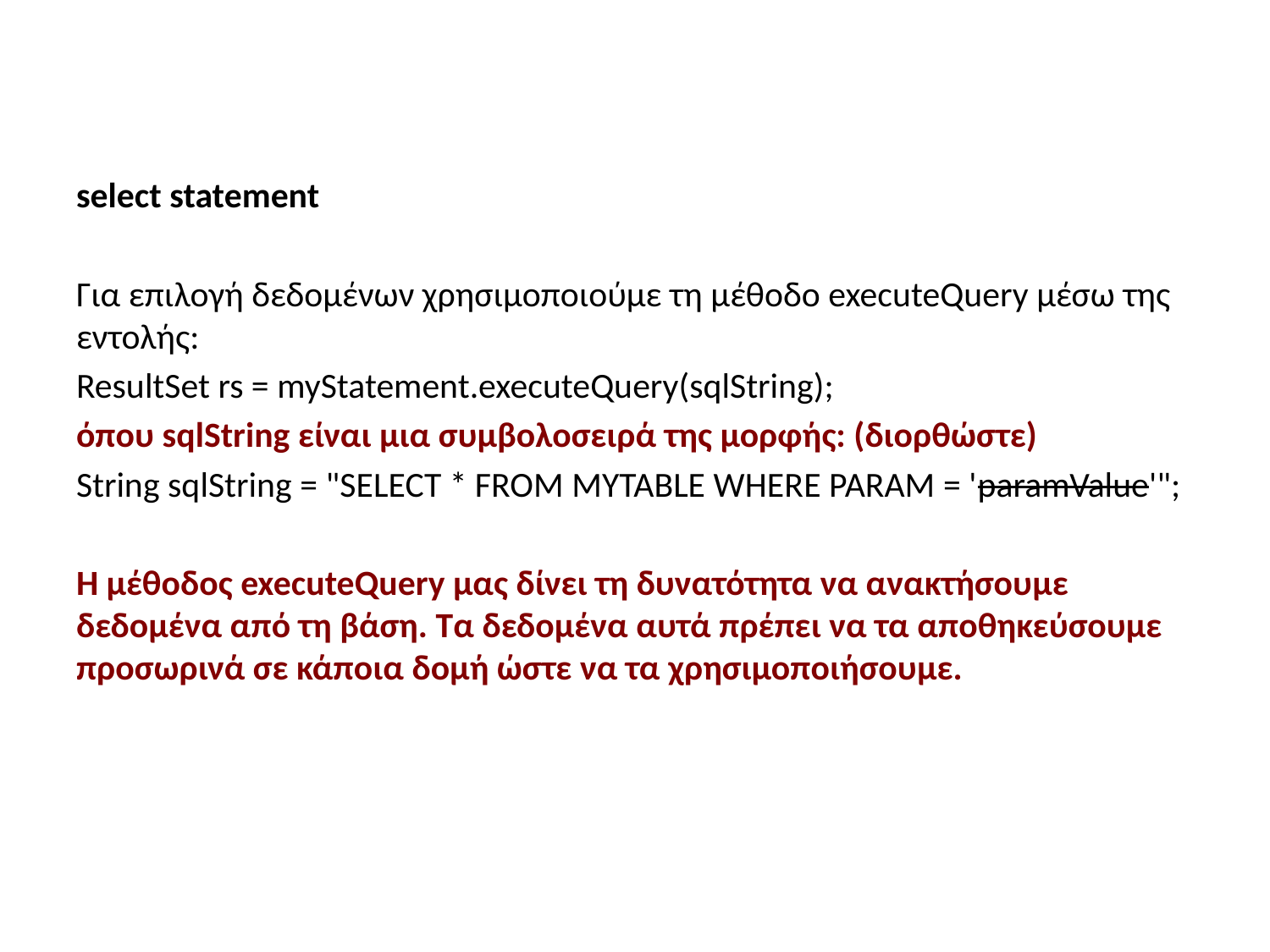

#
select statement

Για επιλογή δεδομένων χρησιμοποιούμε τη μέθοδο executeQuery μέσω της εντολής:
ResultSet rs = myStatement.executeQuery(sqlString);
όπου sqlString είναι μια συμβολοσειρά της μορφής: (διορθώστε)
String sqlString = "SELECT * FROM MYTABLE WHERE PARAM = 'paramValue'";

Η μέθοδος executeQuery μας δίνει τη δυνατότητα να ανακτήσουμε δεδομένα από τη βάση. Τα δεδομένα αυτά πρέπει να τα αποθηκεύσουμε προσωρινά σε κάποια δομή ώστε να τα χρησιμοποιήσουμε.